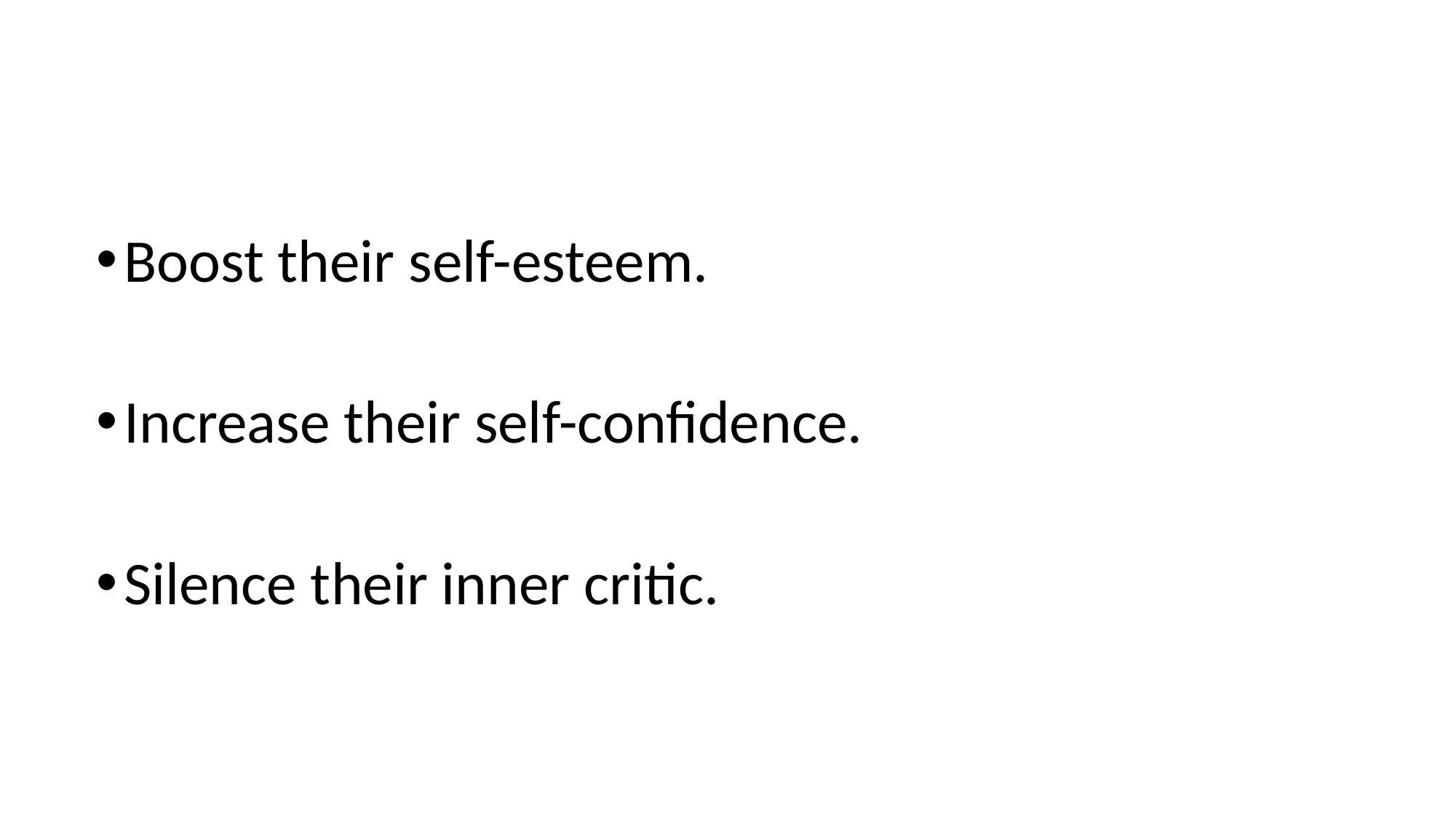

Boost their self-esteem.

Increase their self-confidence.

Silence their inner critic.